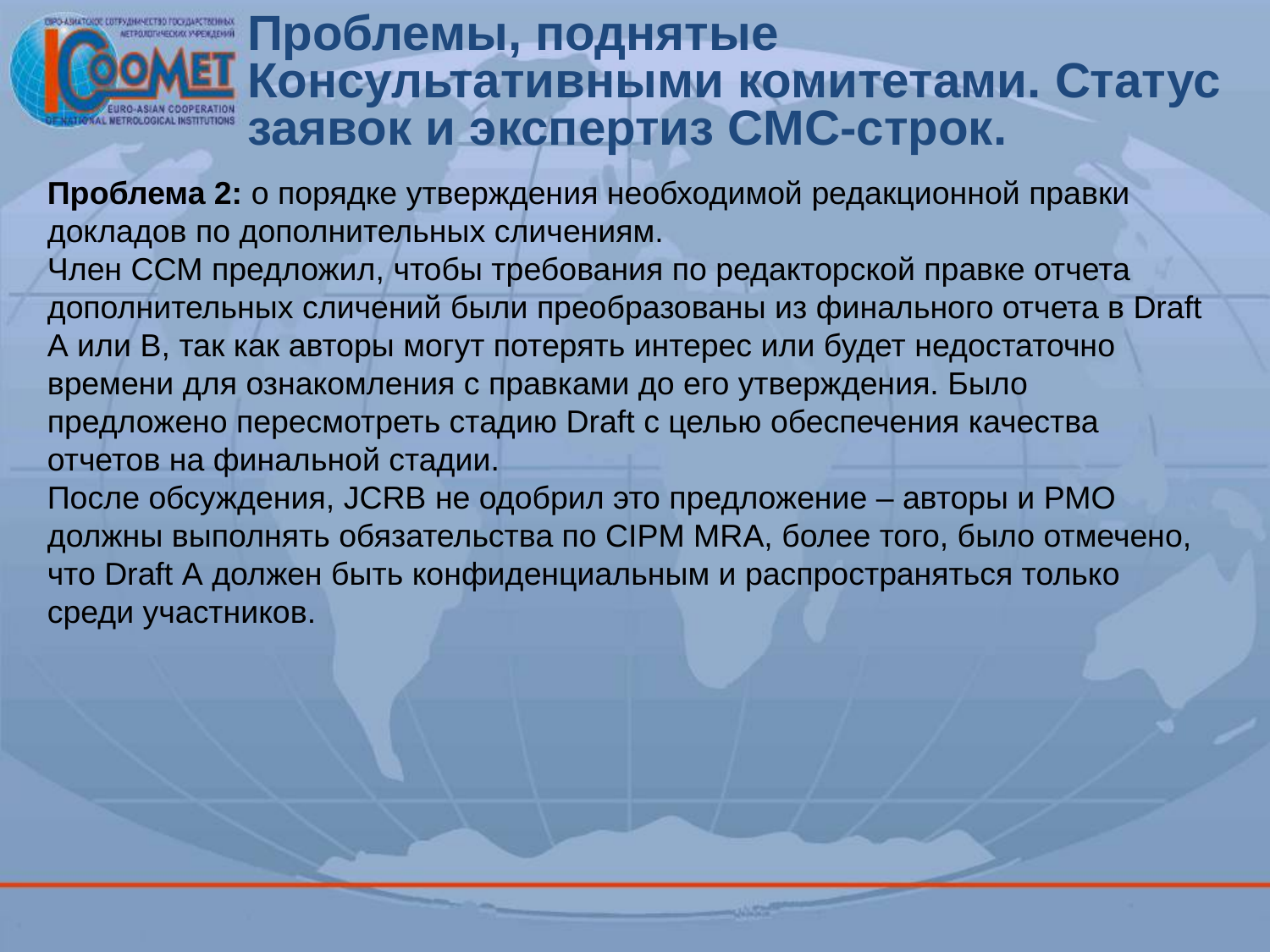

Проблемы, поднятые Консультативными комитетами. Статус заявок и экспертиз CMC-строк.
Проблема 2: о порядке утверждения необходимой редакционной правки докладов по дополнительных сличениям.
Член ССМ предложил, чтобы требования по редакторской правке отчета дополнительных сличений были преобразованы из финального отчета в Draft А или В, так как авторы могут потерять интерес или будет недостаточно времени для ознакомления с правками до его утверждения. Было предложено пересмотреть стадию Draft с целью обеспечения качества отчетов на финальной стадии.
После обсуждения, JCRB не одобрил это предложение – авторы и РМО должны выполнять обязательства по CIPM MRA, более того, было отмечено, что Draft А должен быть конфиденциальным и распространяться только среди участников.